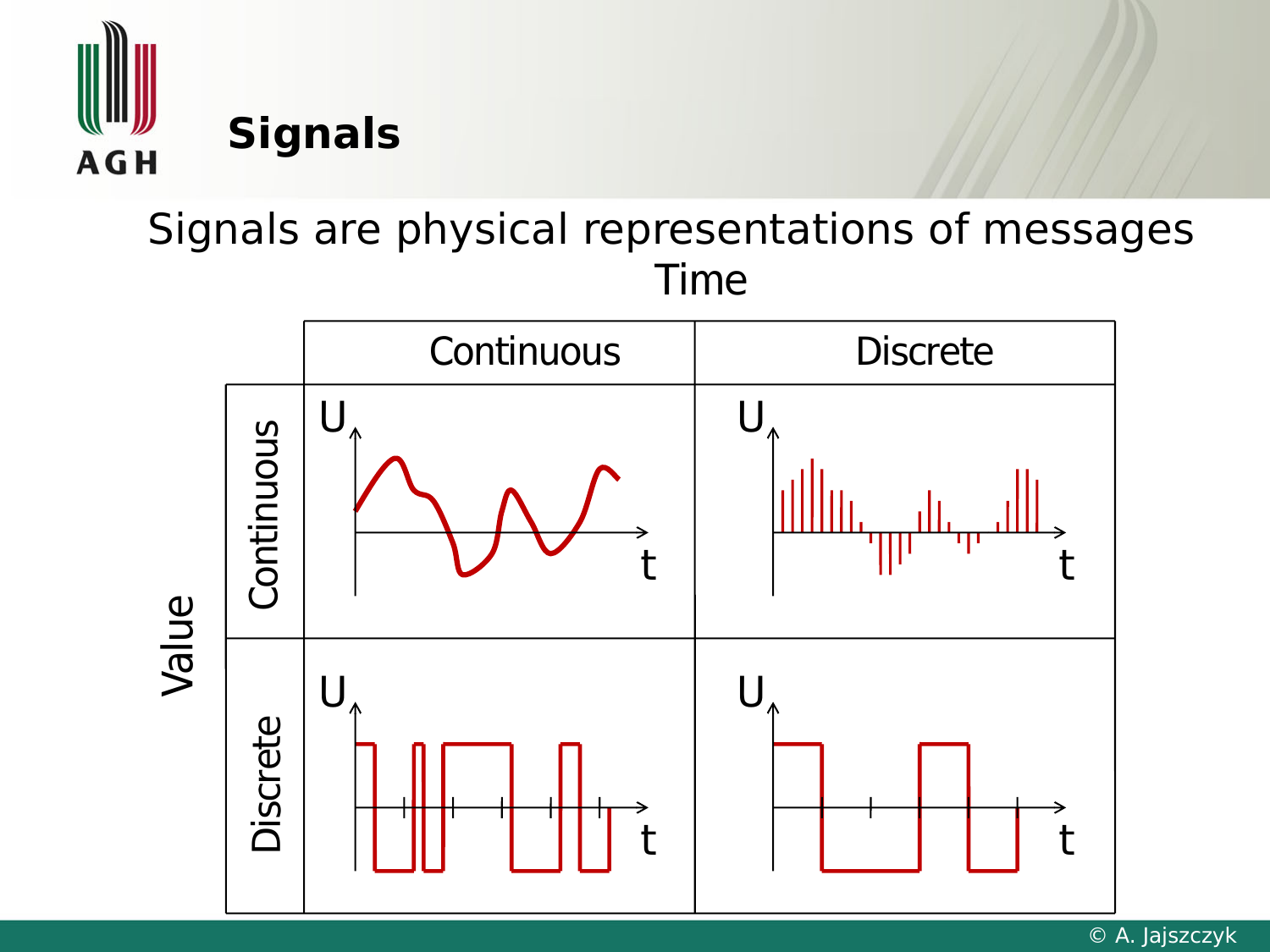

# Signals
Signals are physical representations of messages
Time
Continuous
Discrete

U

t

U

Continuous

t

Value

U

t

U

t

Discrete